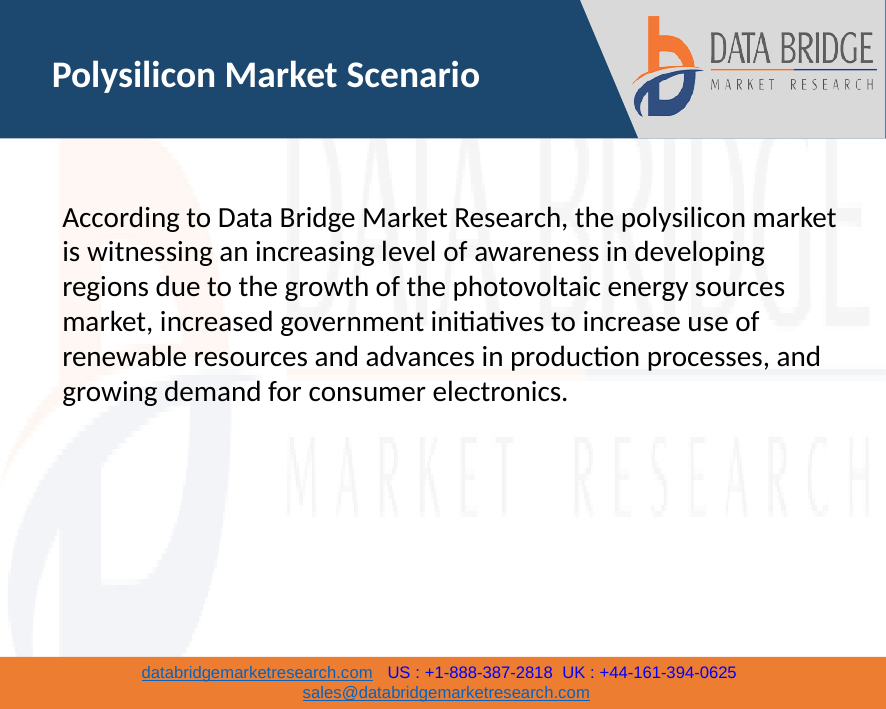

Polysilicon Market Scenario
According to Data Bridge Market Research, the polysilicon market is witnessing an increasing level of awareness in developing regions due to the growth of the photovoltaic energy sources market, increased government initiatives to increase use of renewable resources and advances in production processes, and growing demand for consumer electronics.